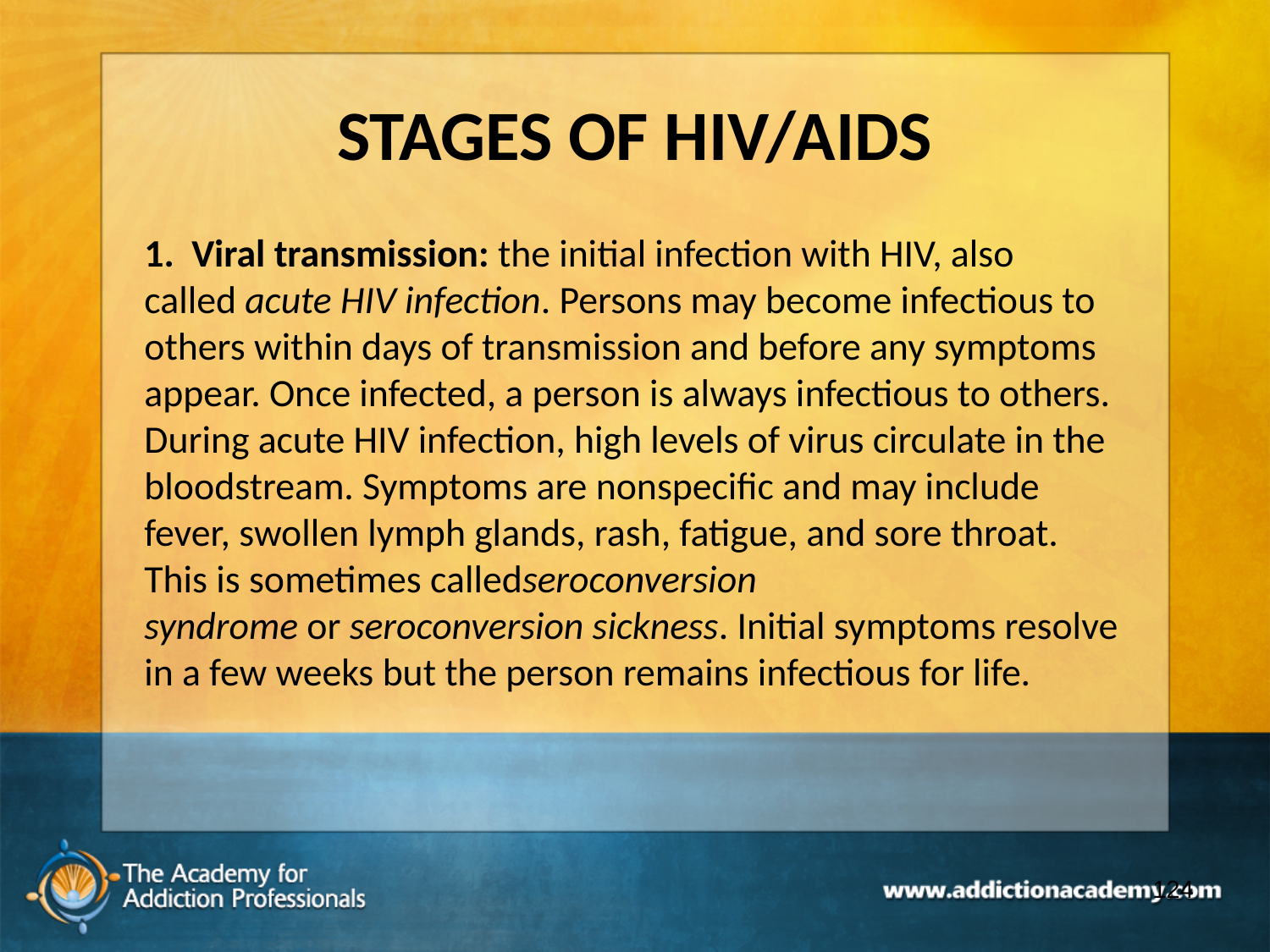

# STAGES OF HIV/AIDS
1.  Viral transmission: the initial infection with HIV, also called acute HIV infection. Persons may become infectious to others within days of transmission and before any symptoms appear. Once infected, a person is always infectious to others. During acute HIV infection, high levels of virus circulate in the bloodstream. Symptoms are nonspecific and may include fever, swollen lymph glands, rash, fatigue, and sore throat. This is sometimes calledseroconversion syndrome or seroconversion sickness. Initial symptoms resolve in a few weeks but the person remains infectious for life.
124